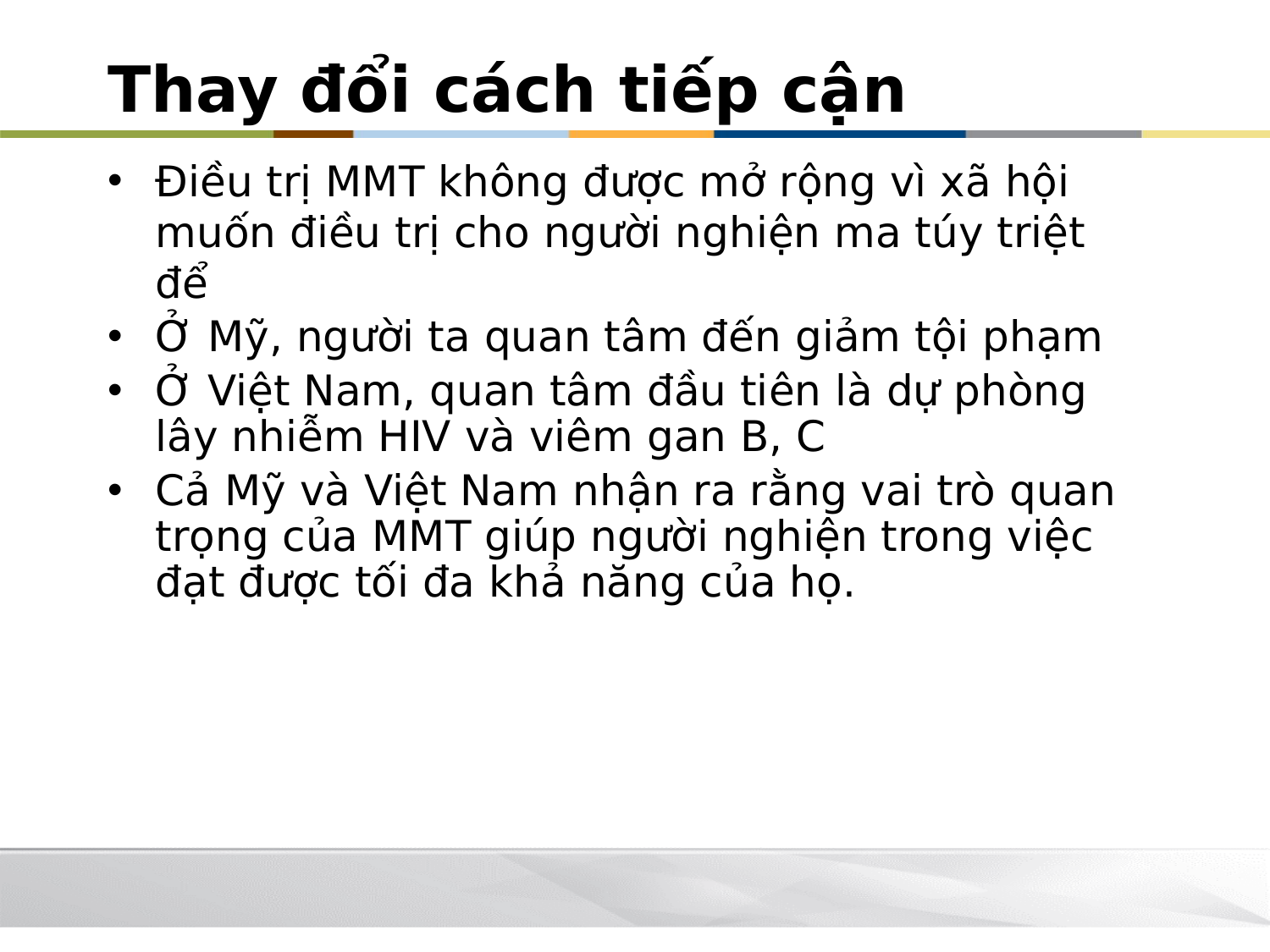

Thay đổi cách tiếp cận
Điều trị MMT không được mở rộng vì xã hội muốn điều trị cho người nghiện ma túy triệt để
Ở Mỹ, người ta quan tâm đến giảm tội phạm
Ở Việt Nam, quan tâm đầu tiên là dự phòng lây nhiễm HIV và viêm gan B, C
Cả Mỹ và Việt Nam nhận ra rằng vai trò quan trọng của MMT giúp người nghiện trong việc đạt được tối đa khả năng của họ.